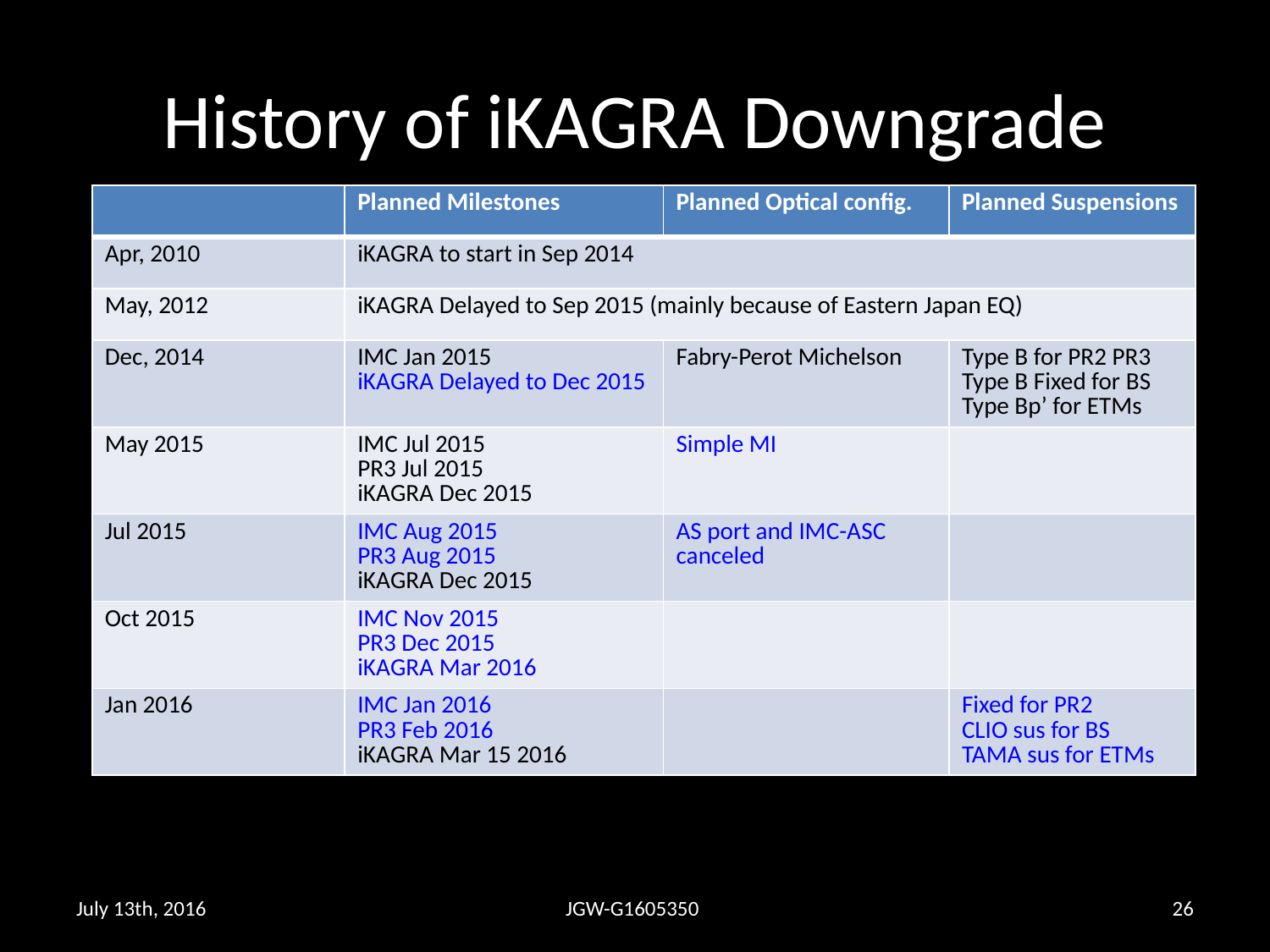

# History of iKAGRA Downgrade
|  | Planned Milestones | Planned Optical config. | Planned Suspensions |
| --- | --- | --- | --- |
| Apr, 2010 | iKAGRA to start in Sep 2014 |  |  |
| May, 2012 | iKAGRA Delayed to Sep 2015 (mainly because of Eastern Japan EQ) |  |  |
| Dec, 2014 | IMC Jan 2015 iKAGRA Delayed to Dec 2015 | Fabry-Perot Michelson | Type B for PR2 PR3 Type B Fixed for BS Type Bp’ for ETMs |
| May 2015 | IMC Jul 2015 PR3 Jul 2015 iKAGRA Dec 2015 | Simple MI |  |
| Jul 2015 | IMC Aug 2015 PR3 Aug 2015 iKAGRA Dec 2015 | AS port and IMC-ASC canceled |  |
| Oct 2015 | IMC Nov 2015 PR3 Dec 2015 iKAGRA Mar 2016 |  |  |
| Jan 2016 | IMC Jan 2016 PR3 Feb 2016 iKAGRA Mar 15 2016 |  | Fixed for PR2 CLIO sus for BS TAMA sus for ETMs |
July 13th, 2016
JGW-G1605350
26